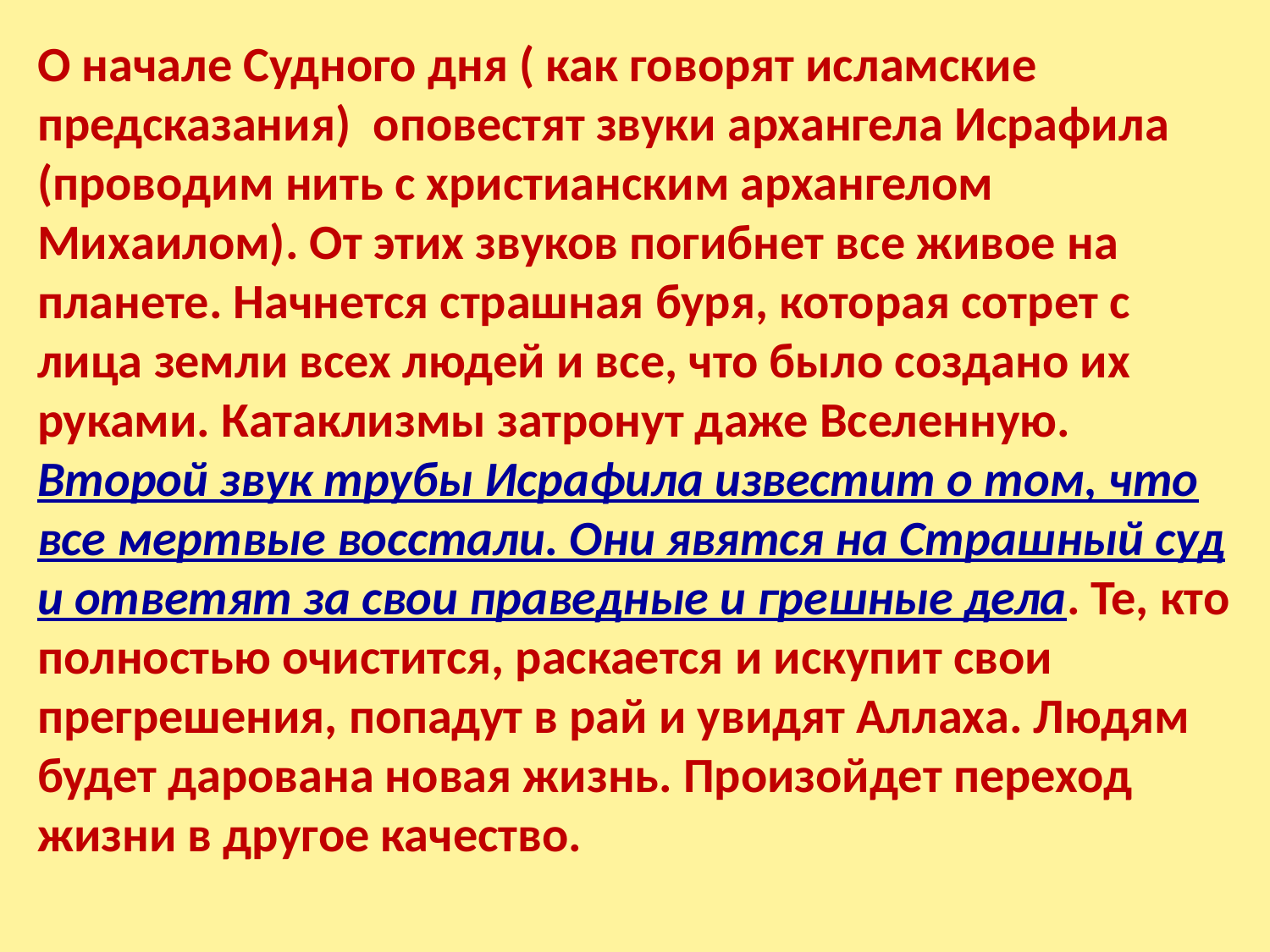

О начале Судного дня ( как говорят исламские предсказания)  оповестят звуки архангела Исрафила (проводим нить с христианским архангелом Михаилом). От этих звуков погибнет все живое на планете. Начнется страшная буря, которая сотрет с лица земли всех людей и все, что было создано их руками. Катаклизмы затронут даже Вселенную.
Второй звук трубы Исрафила известит о том, что все мертвые восстали. Они явятся на Страшный суд и ответят за свои праведные и грешные дела. Те, кто полностью очистится, раскается и искупит свои прегрешения, попадут в рай и увидят Аллаха. Людям будет дарована новая жизнь. Произойдет переход жизни в другое качество.